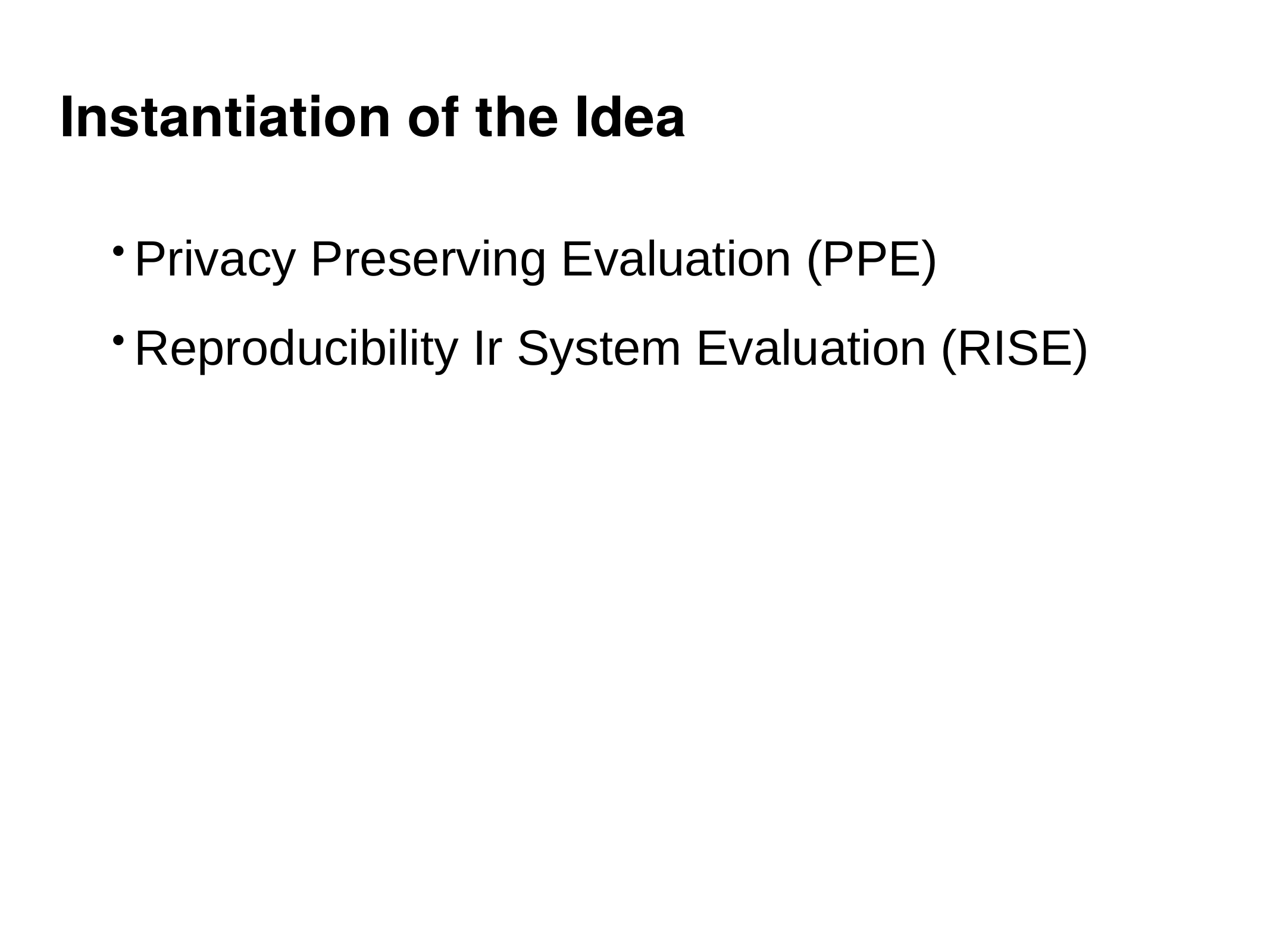

# Instantiation of the Idea
Privacy Preserving Evaluation (PPE)
Reproducibility Ir System Evaluation (RISE)
82